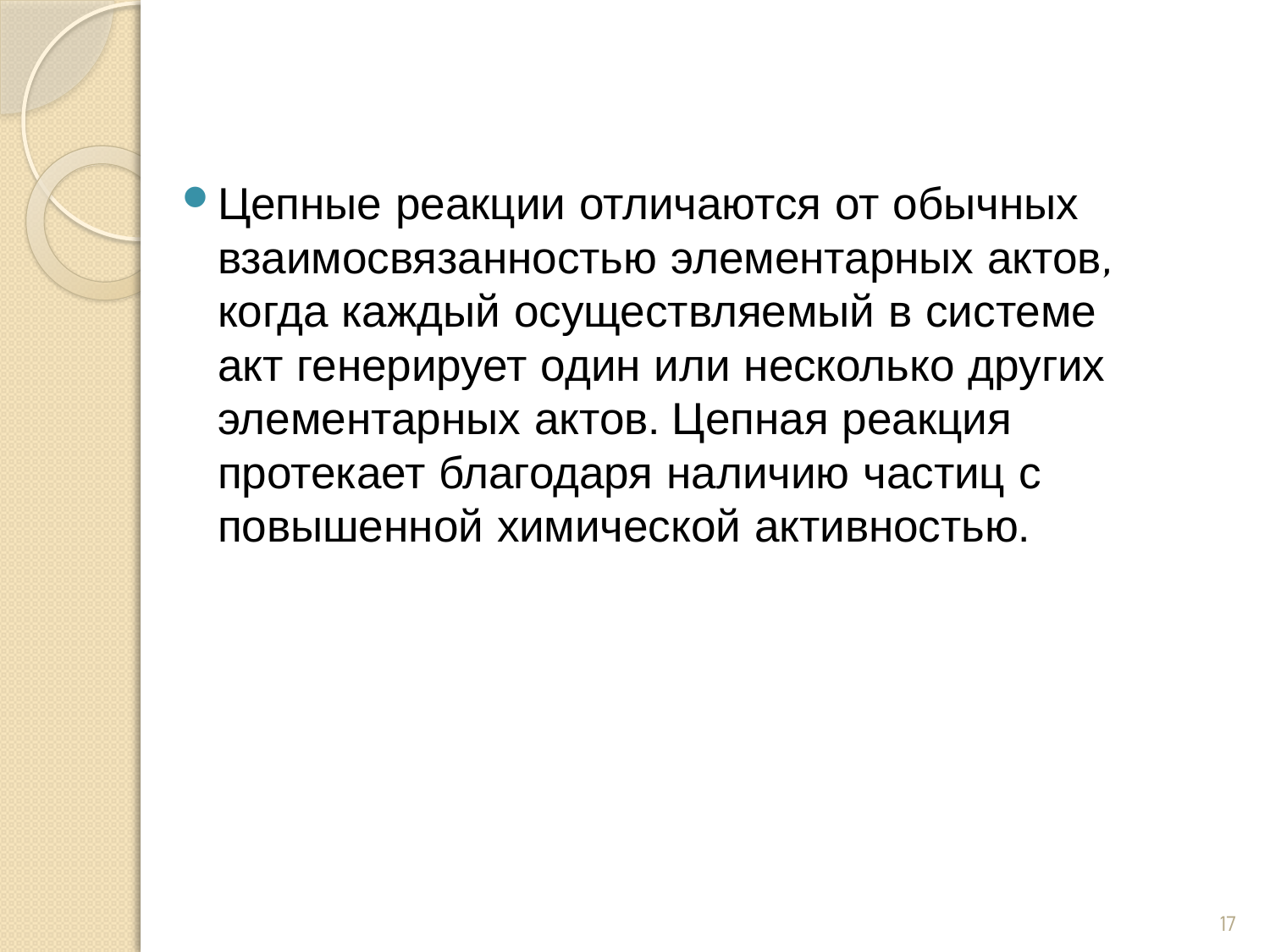

Цепные реакции отличаются от обычных взаимосвязанностью элементарных актов, когда каждый осуществляемый в системе акт генерирует один или несколько других элементарных актов. Цепная реакция протекает благодаря наличию частиц с повышенной химической активностью.
17